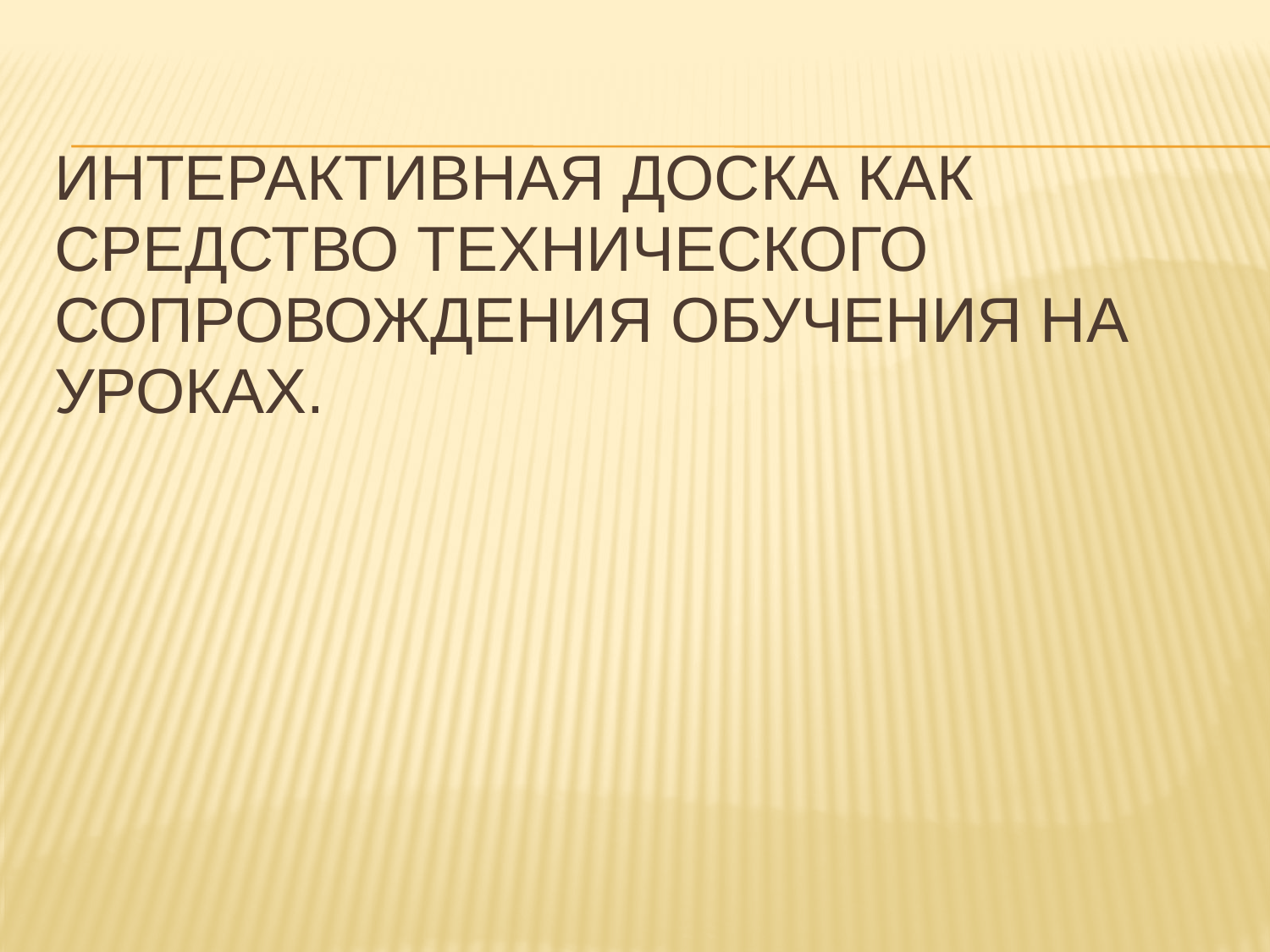

# Интерактивная доска как средство технического сопровождения обучения на уроках.